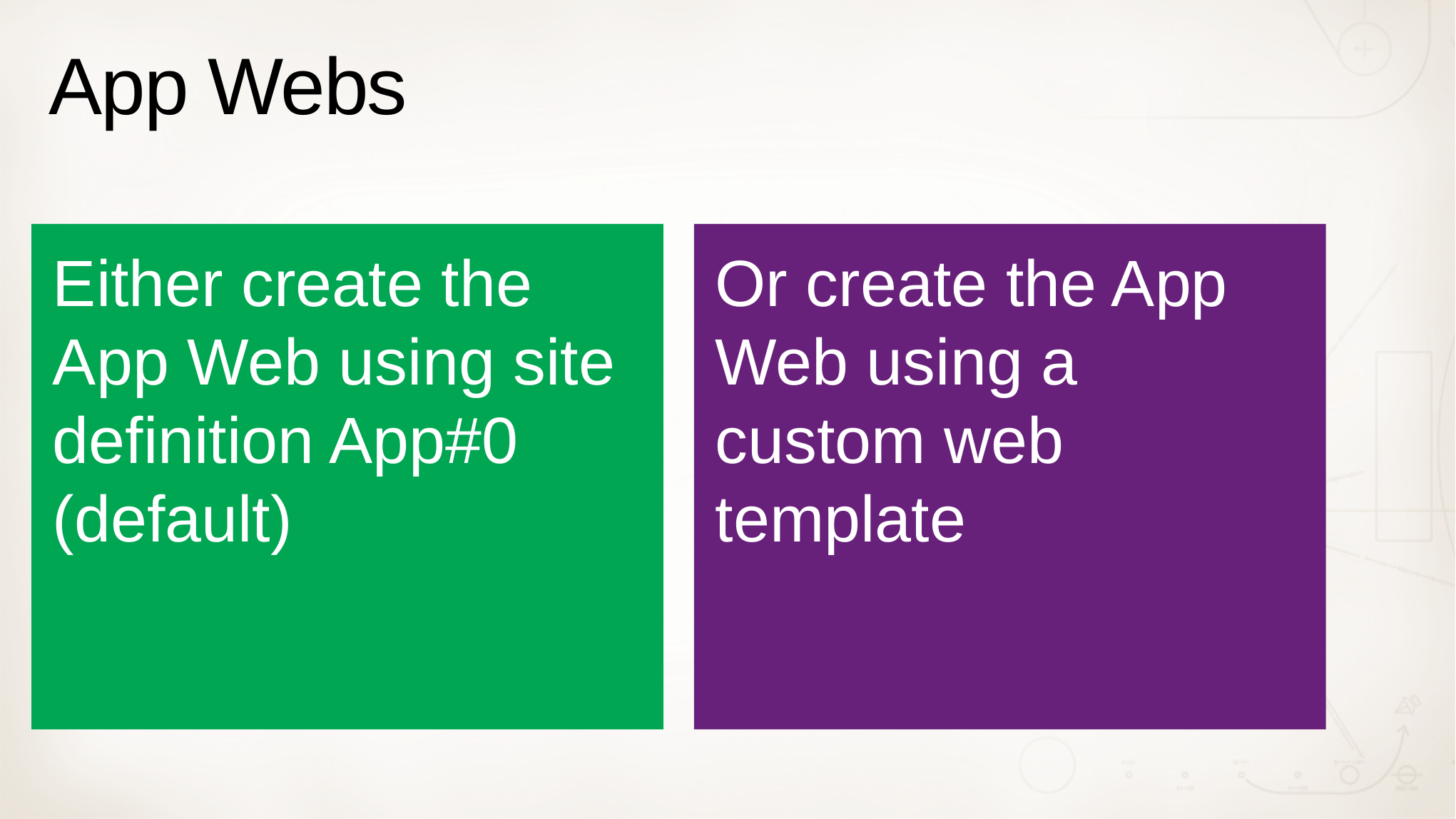

# App Webs
Either create the App Web using site definition App#0
(default)
Or create the App Web using a custom web template